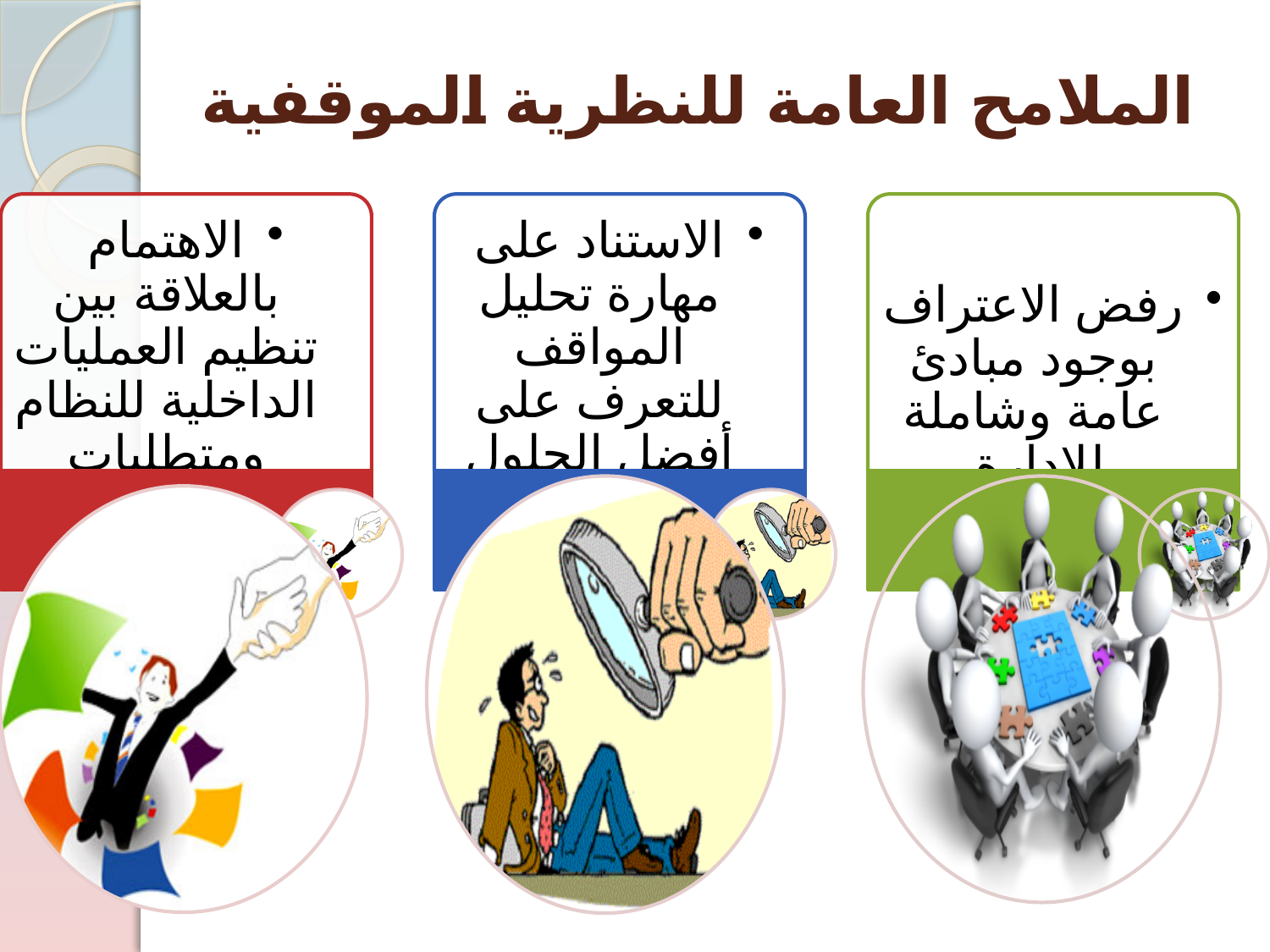

# الملامح العامة للنظرية الموقفية
الاهتمام بالعلاقة بين تنظيم العمليات الداخلية للنظام ومتطلبات البيئة الخارجية

الاستناد على مهارة تحليل المواقف للتعرف على أفضل الحلول المناسبة

رفض الاعتراف بوجود مبادئ عامة وشاملة للإدارة